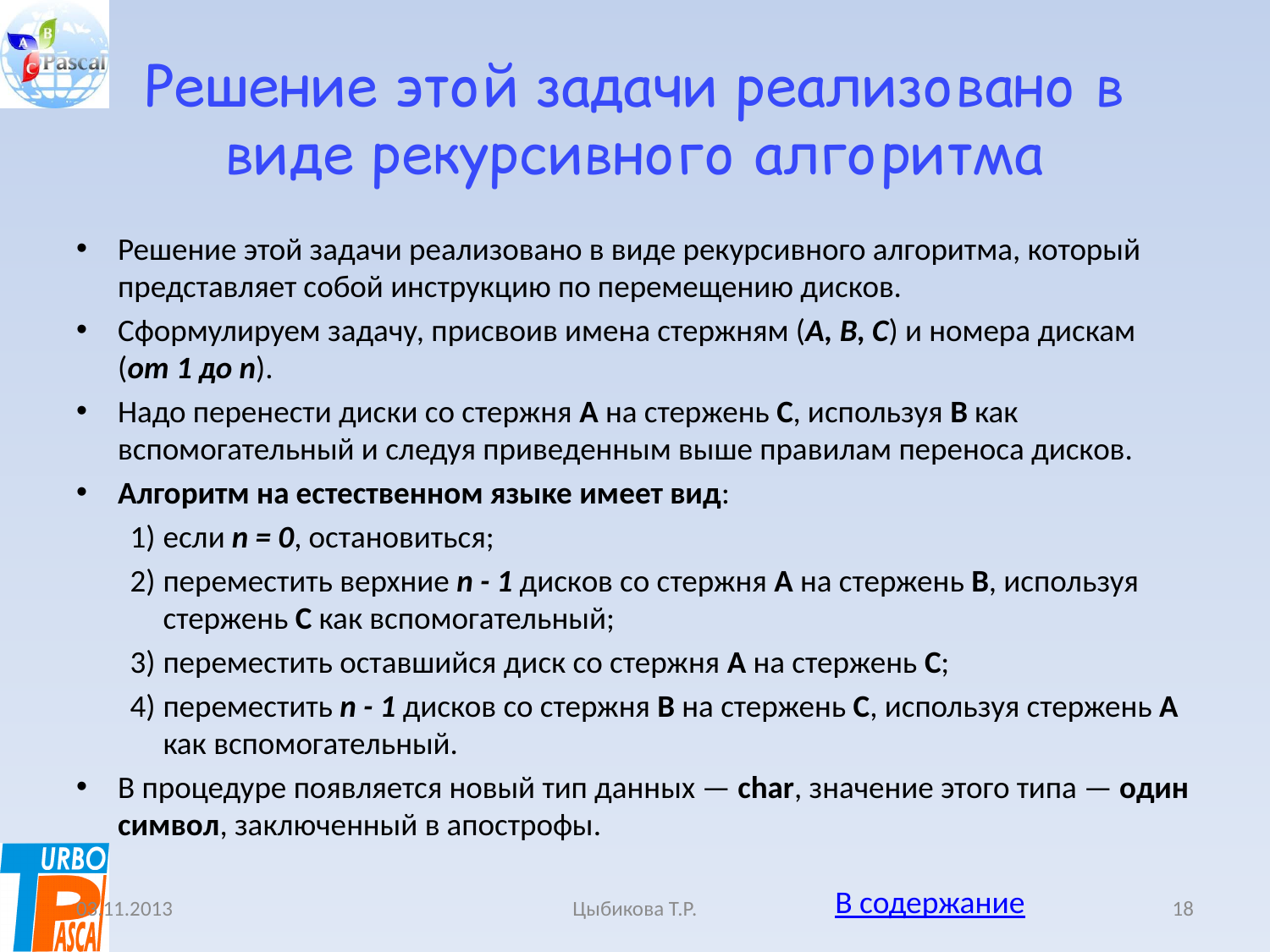

# Решение этой задачи реализовано в виде рекурсивного алгоритма
Решение этой задачи реализовано в виде рекурсивного алгоритма, который представляет собой инструкцию по перемещению дисков.
Сформулируем задачу, присвоив имена стержням (A, B, C) и номера дискам (от 1 до n).
Надо перенести диски со стержня A на стержень C, используя B как вспомогательный и следуя приведенным выше правилам переноса дисков.
Алгоритм на естественном языке имеет вид:
если n = 0, остановиться;
переместить верхние n - 1 дисков со стержня A на стержень B, используя стержень C как вспомогательный;
переместить оставшийся диск со стержня A на стержень C;
переместить n - 1 дисков со стержня B на стержень C, используя стержень A как вспомогательный.
В процедуре появляется новый тип данных — char, значение этого типа — один символ, заключенный в апострофы.

В содержание
03.11.2013
Цыбикова Т.Р.
18